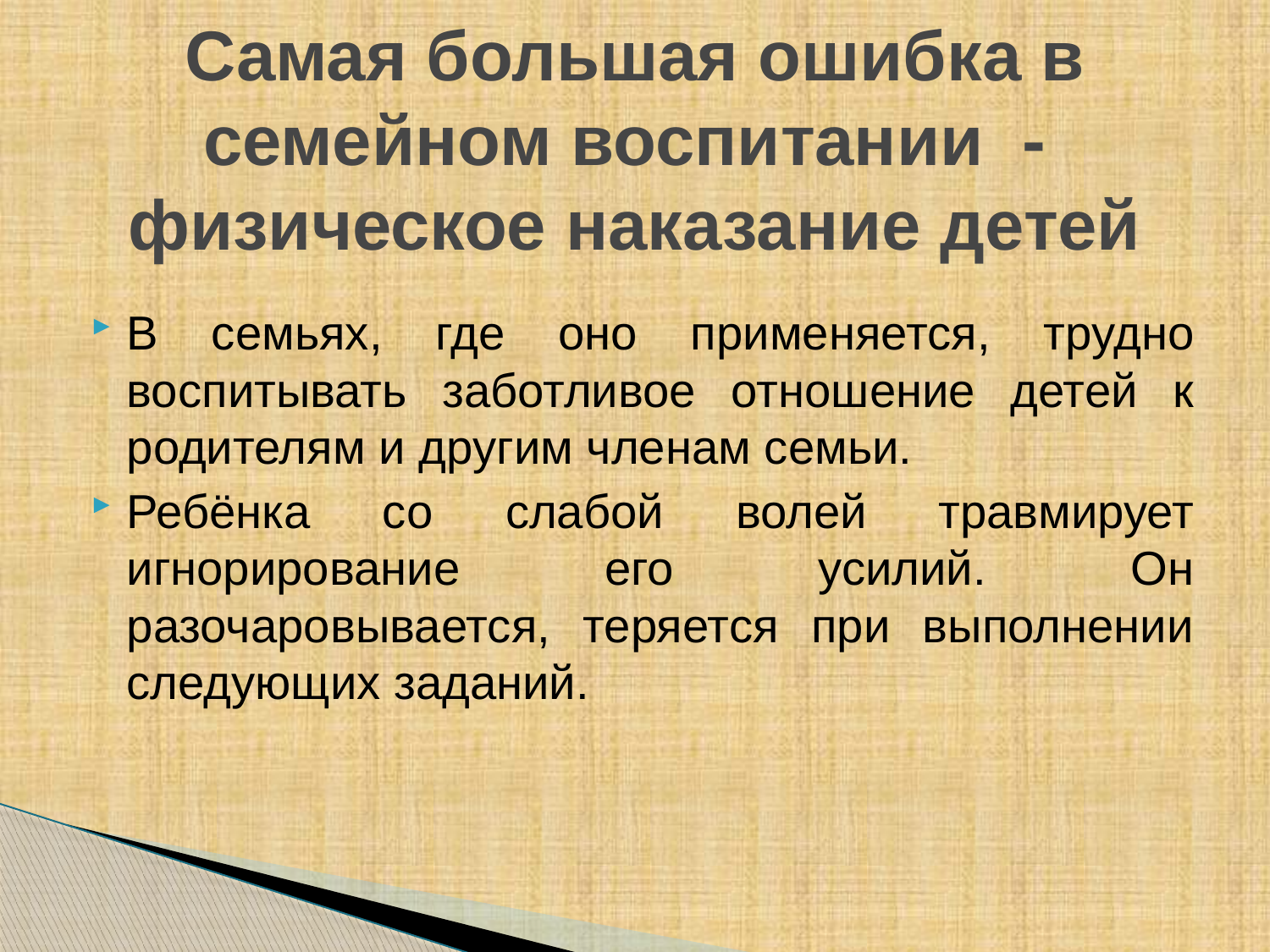

# Самая большая ошибка в семейном воспитании  -  физическое наказание детей
В семьях, где оно применяется, трудно воспитывать заботливое отношение детей к родителям и другим членам семьи.
Ребёнка со слабой волей травмирует игнорирование его усилий. Он разочаровывается, теряется при выполнении следующих заданий.